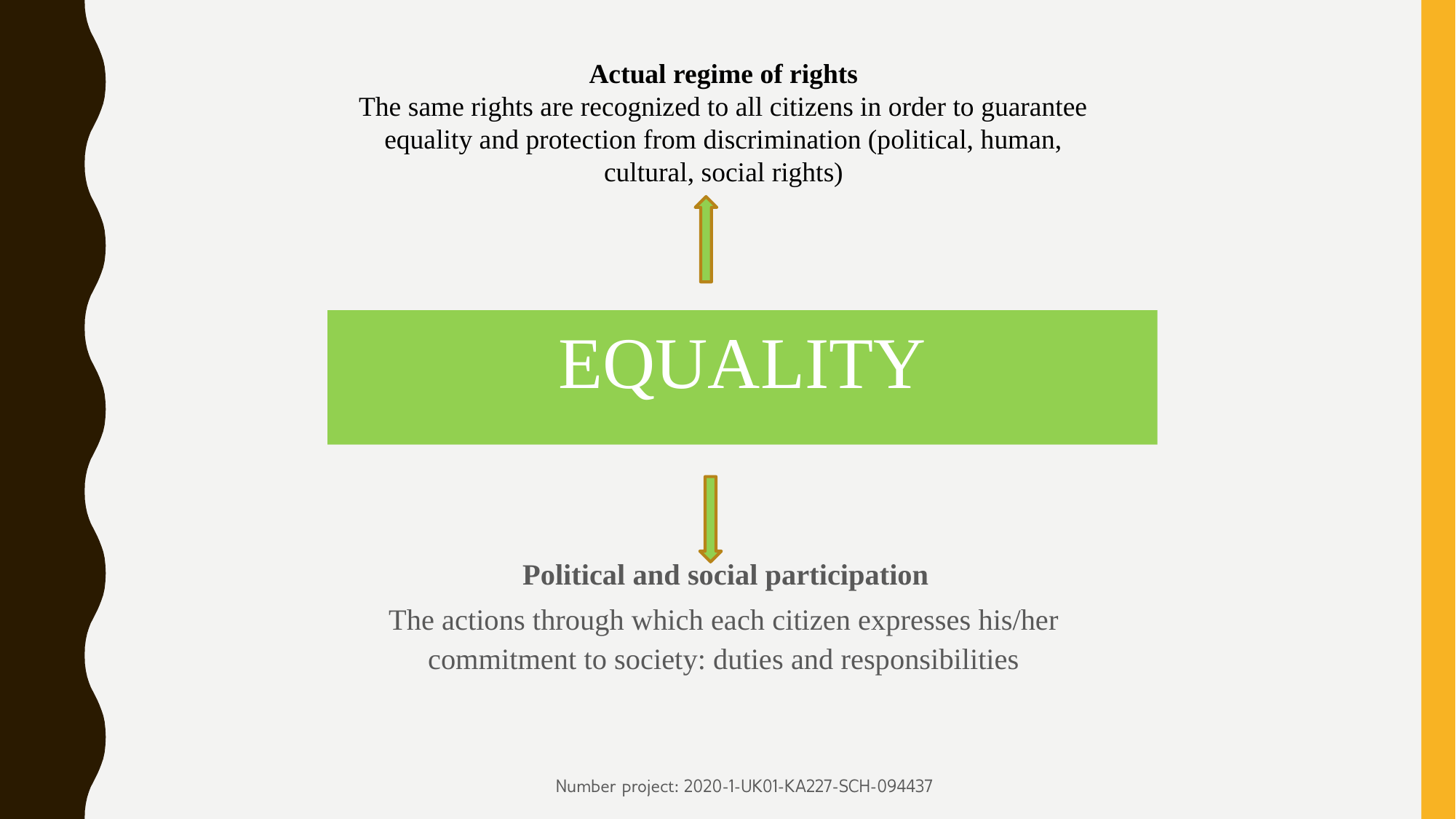

Actual regime of rights
The same rights are recognized to all citizens in order to guarantee equality and protection from discrimination (political, human, cultural, social rights)

EQUALITY

 Political and social participation
The actions through which each citizen expresses his/her commitment to society: duties and responsibilities
Number project: 2020-1-UK01-KA227-SCH-094437